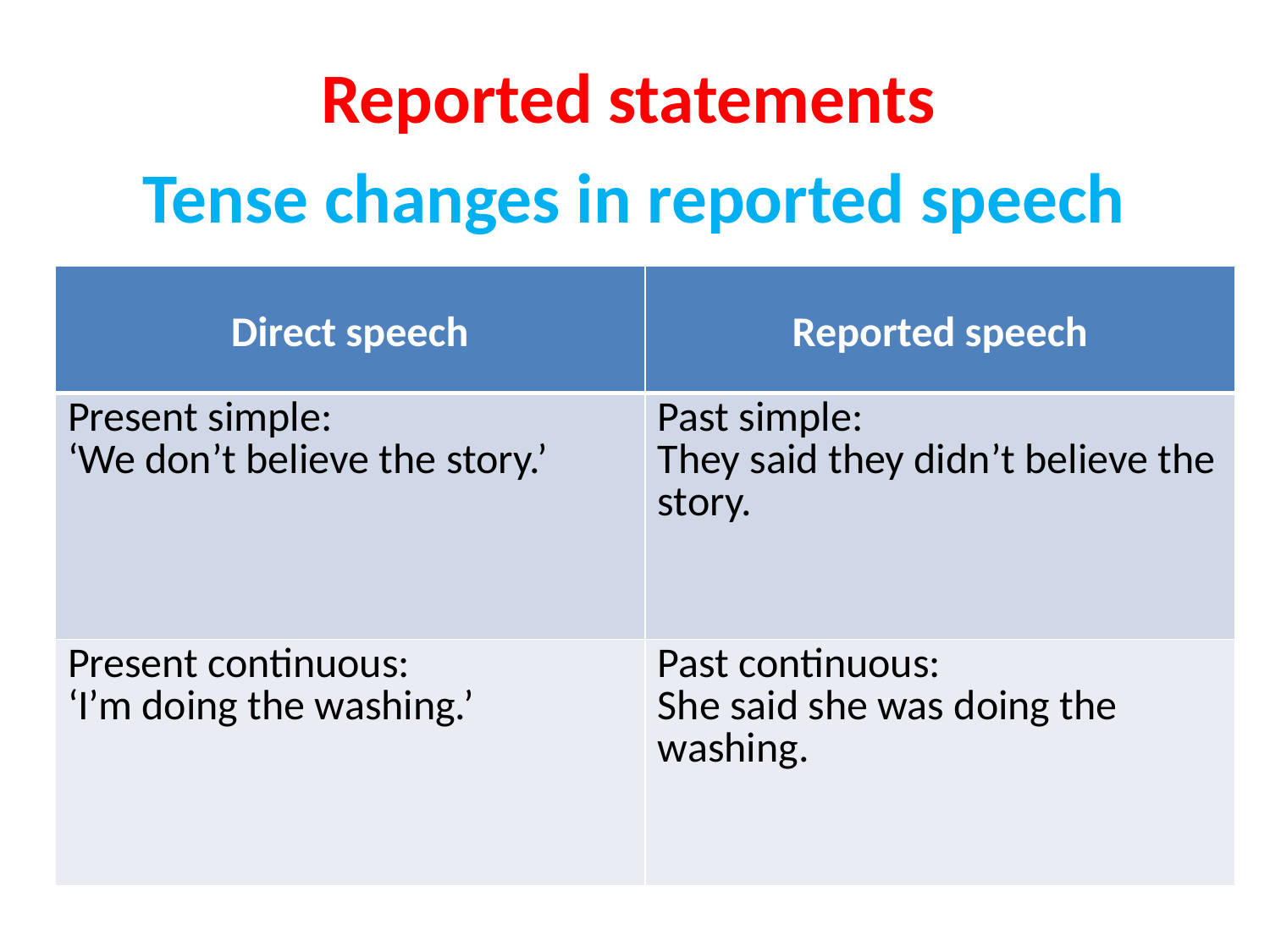

Reported statements
Tense changes in reported speech
| Direct speech | Reported speech |
| --- | --- |
| Present simple: ‘We don’t believe the story.’ | Past simple: They said they didn’t believe the story. |
| Present continuous: ‘I’m doing the washing.’ | Past continuous: She said she was doing the washing. |